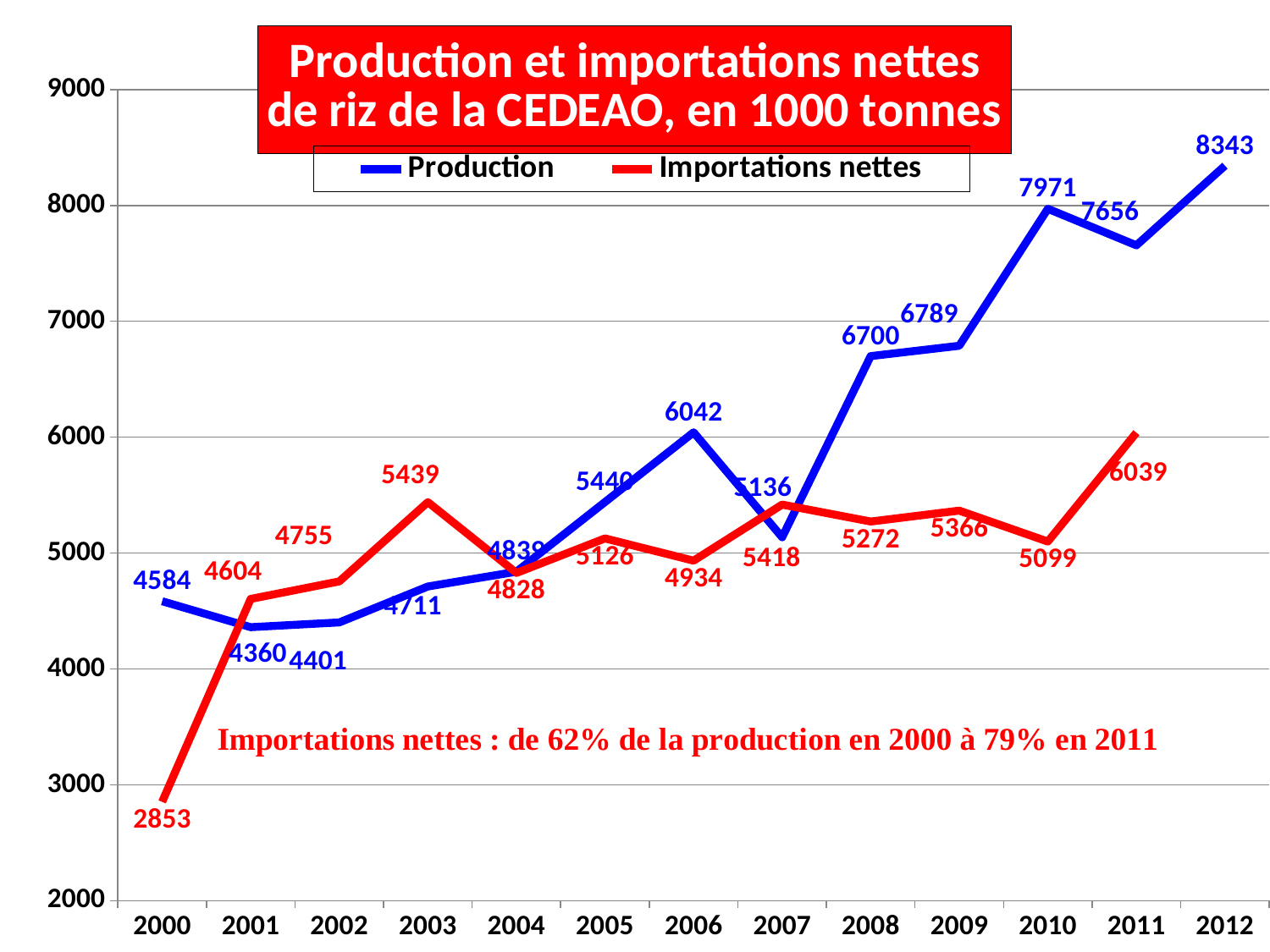

### Chart: Production et importations nettes
de riz de la CEDEAO, en 1000 tonnes

| Category | Production | Importations nettes |
|---|---|---|
| 2000 | 4584.0 | 2853.0 |
| 2001 | 4360.0 | 4604.0 |
| 2002 | 4401.0 | 4755.0 |
| 2003 | 4711.0 | 5439.0 |
| 2004 | 4839.0 | 4828.0 |
| 2005 | 5440.0 | 5126.0 |
| 2006 | 6042.0 | 4934.0 |
| 2007 | 5136.0 | 5418.0 |
| 2008 | 6700.0 | 5272.0 |
| 2009 | 6789.0 | 5366.0 |
| 2010 | 7971.0 | 5099.0 |
| 2011 | 7656.0 | 6039.0 |
| 2012 | 8343.0 | None |